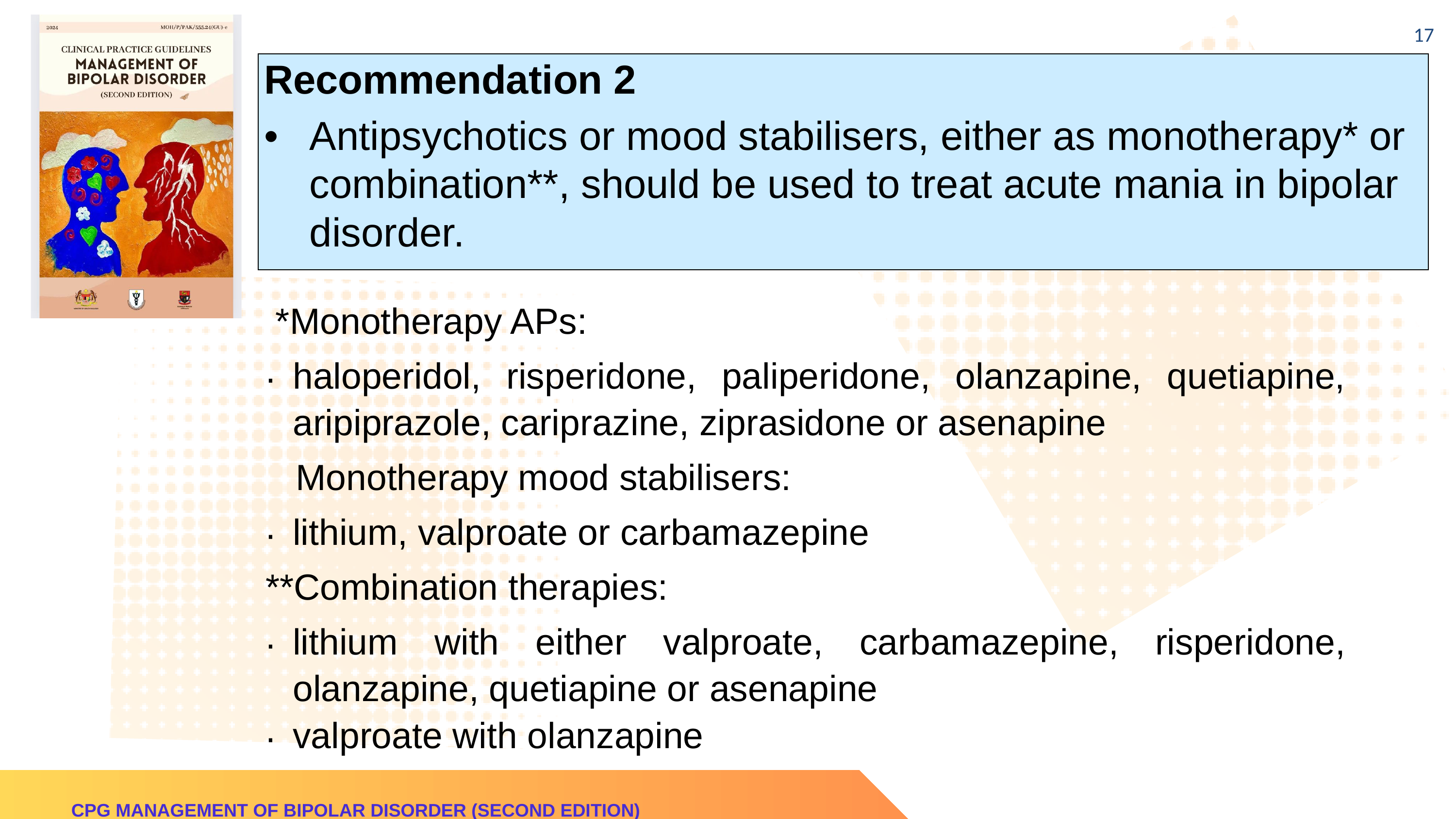

17
| Recommendation 2 Antipsychotics or mood stabilisers, either as monotherapy\* or combination\*\*, should be used to treat acute mania in bipolar disorder. |
| --- |

 *Monotherapy APs:
haloperidol, risperidone, paliperidone, olanzapine, quetiapine, aripiprazole, cariprazine, ziprasidone or asenapine
   Monotherapy mood stabilisers:
lithium, valproate or carbamazepine
**Combination therapies:
lithium with either valproate, carbamazepine, risperidone, olanzapine, quetiapine or asenapine
valproate with olanzapine

CPG MANAGEMENT OF BIPOLAR DISORDER (SECOND EDITION)